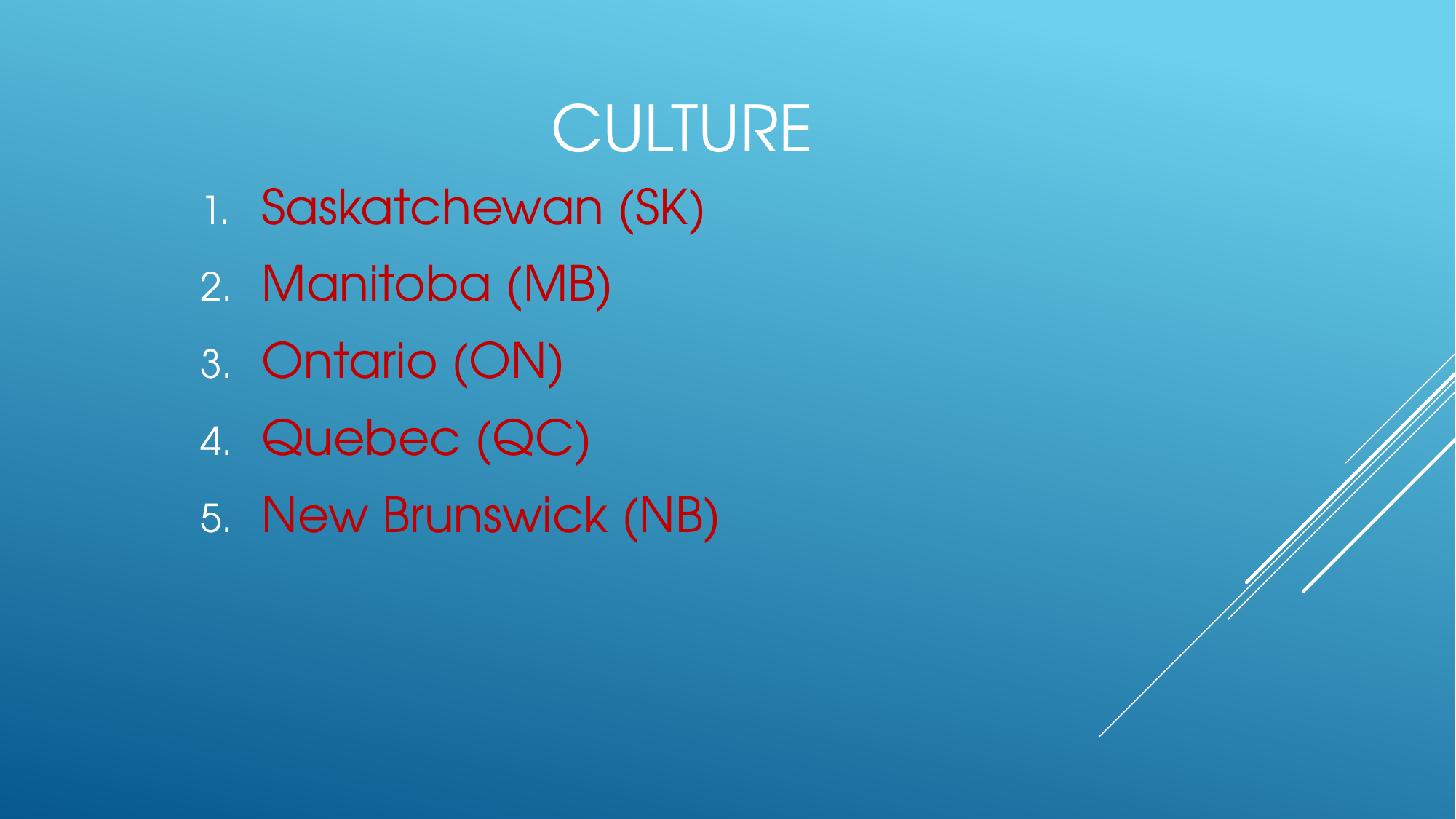

# Culture
Saskatchewan (SK)
Manitoba (MB)
Ontario (ON)
Quebec (QC)
New Brunswick (NB)